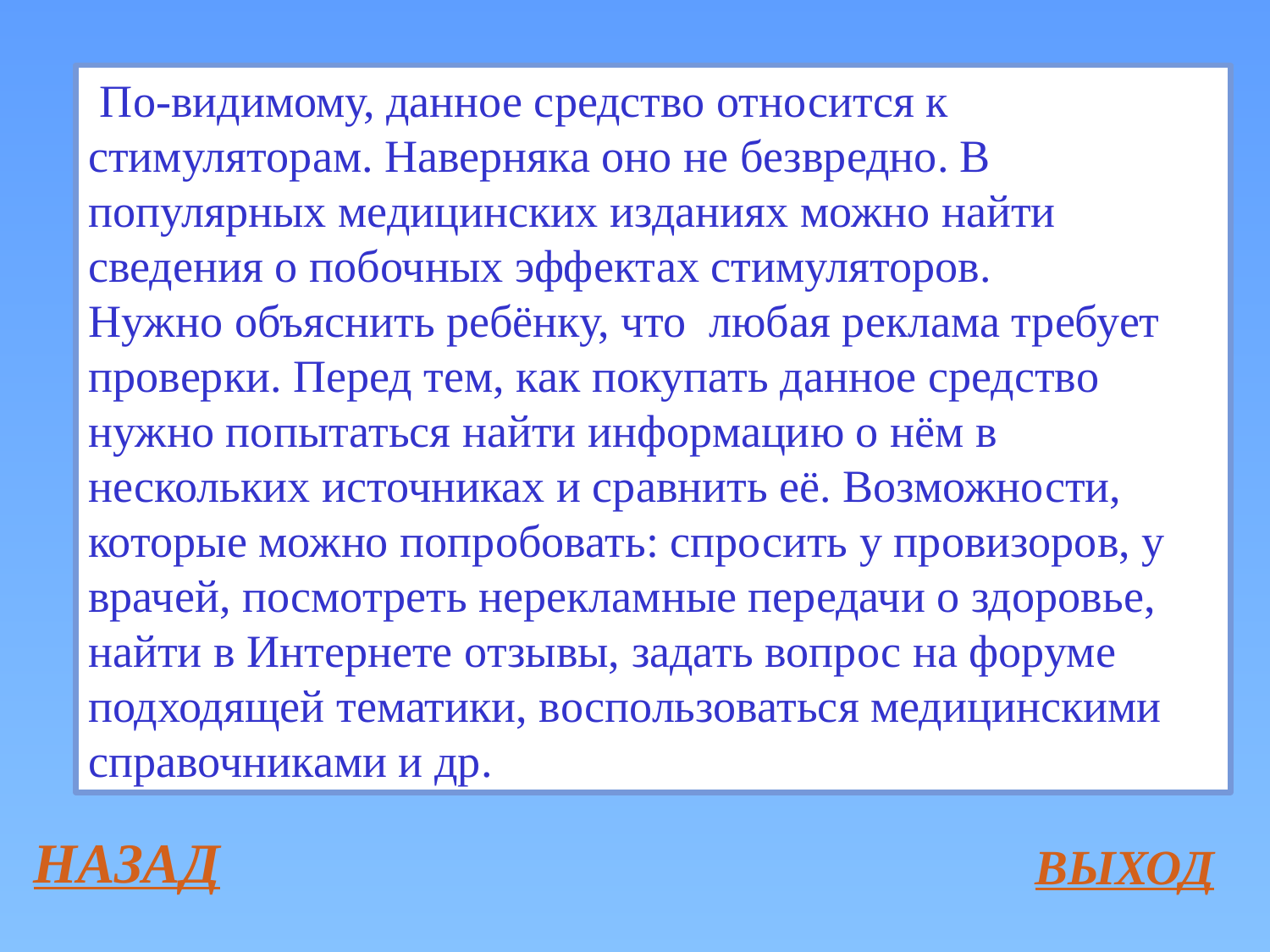

По-видимому, данное средство относится к стимуляторам. Наверняка оно не безвредно. В популярных медицинских изданиях можно найти сведения о побочных эффектах стимуляторов.
Нужно объяснить ребёнку, что  любая реклама требует проверки. Перед тем, как покупать данное средство нужно попытаться найти информацию о нём в нескольких источниках и сравнить её. Возможности, которые можно попробовать: спросить у провизоров, у врачей, посмотреть нерекламные передачи о здоровье, найти в Интернете отзывы, задать вопрос на форуме подходящей тематики, воспользоваться медицинскими справочниками и др.

НАЗАД
ВЫХОД